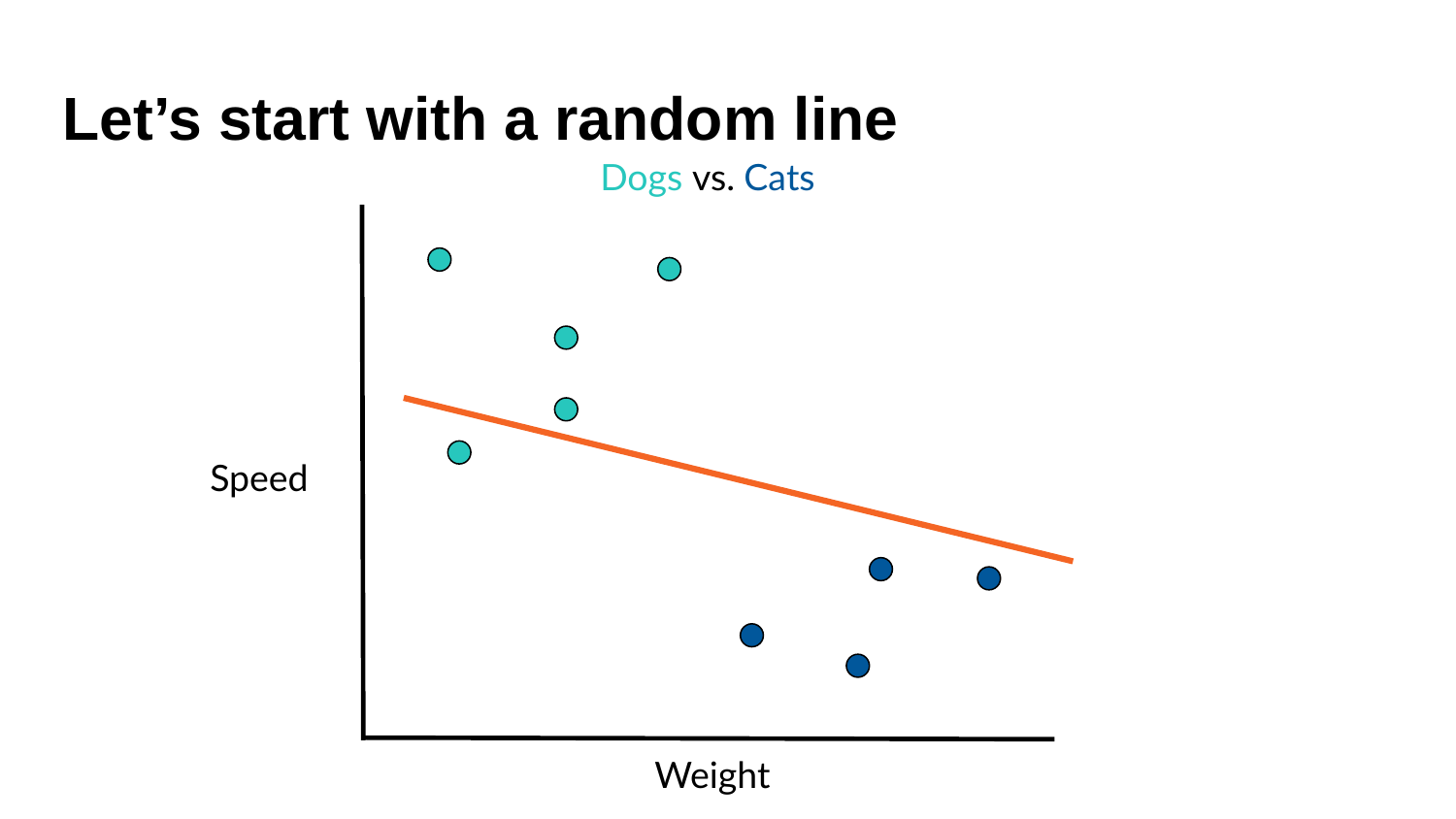

# Let’s start with a random line
Dogs vs. Cats

Speed

Weight